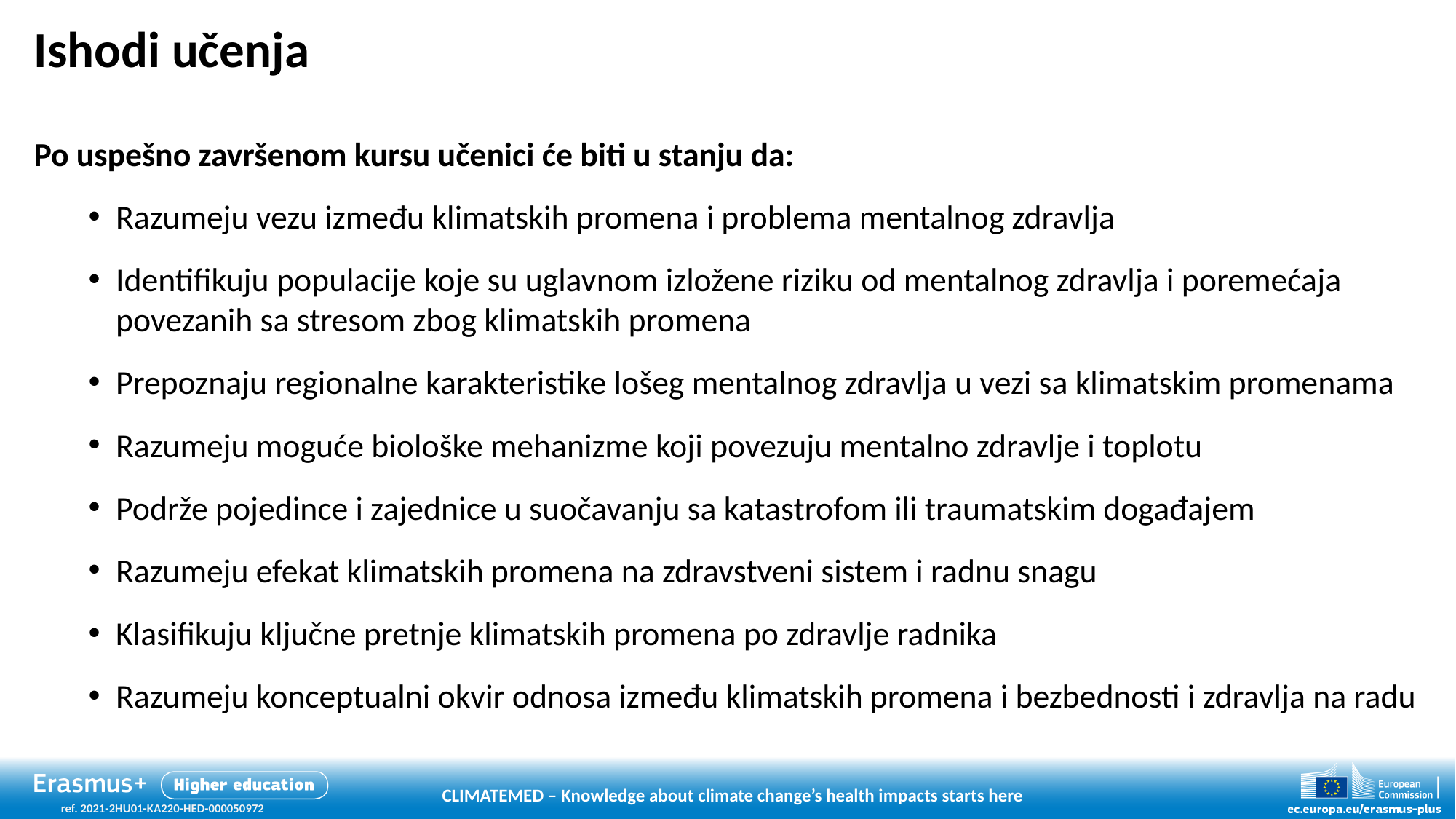

# Ishodi učenja
Po uspešno završenom kursu učenici će biti u stanju da:
Razumeju vezu između klimatskih promena i problema mentalnog zdravlja
Identifikuju populacije koje su uglavnom izložene riziku od mentalnog zdravlja i poremećaja povezanih sa stresom zbog klimatskih promena
Prepoznaju regionalne karakteristike lošeg mentalnog zdravlja u vezi sa klimatskim promenama
Razumeju moguće biološke mehanizme koji povezuju mentalno zdravlje i toplotu
Podrže pojedince i zajednice u suočavanju sa katastrofom ili traumatskim događajem
Razumeju efekat klimatskih promena na zdravstveni sistem i radnu snagu
Klasifikuju ključne pretnje klimatskih promena po zdravlje radnika
Razumeju konceptualni okvir odnosa između klimatskih promena i bezbednosti i zdravlja na radu